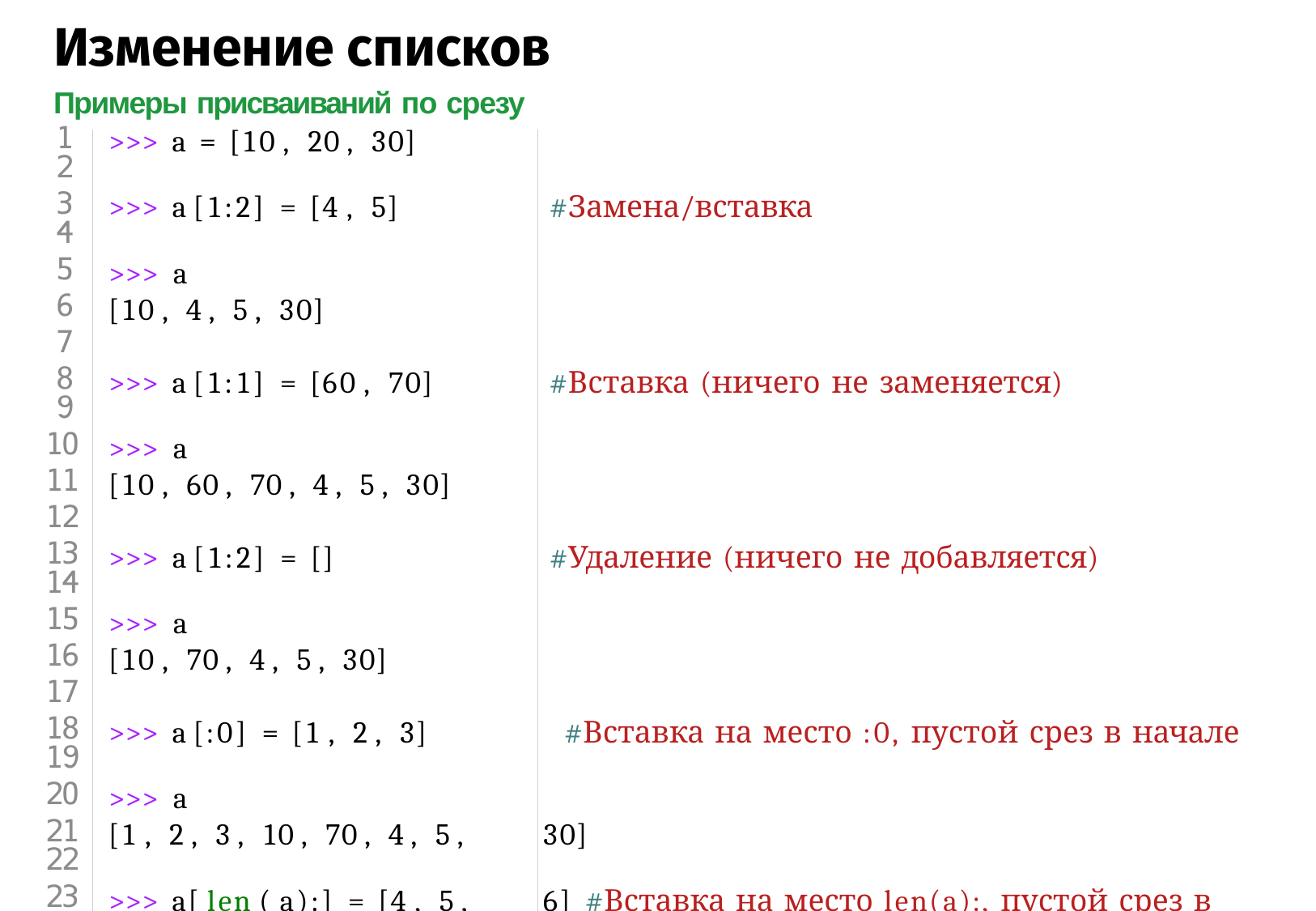

Изменение списков
Примеры присваиваний по срезу
| 1 | >>> a = [10 , 20 , 30] |  |
| --- | --- | --- |
| 2 |  |  |
| 3 | >>> a [1:2] = [4 , 5] | #Замена/вставка |
| 4 |  |  |
| 5 | >>> a |  |
| 6 | [10 , 4 , 5 , 30] |  |
| 7 |  |  |
| 8 | >>> a [1:1] = [60 , 70] | #Вставка (ничего не заменяется) |
| 9 |  |  |
| 10 | >>> a |  |
| 11 | [10 , 60 , 70 , 4 , 5 , 30] |  |
| 12 |  |  |
| 13 | >>> a [1:2] = [] | #Удаление (ничего не добавляется) |
| 14 |  |  |
| 15 | >>> a |  |
| 16 | [10 , 70 , 4 , 5 , 30] |  |
| 17 |  |  |
| 18 | >>> a [:0] = [1 , 2 , 3] | #Вставка на место :0, пустой срез в начале |
| 19 |  |  |
| 20 | >>> a |  |
| 21 | [1 , 2 , 3 , 10 , 70 , 4 , 5 , | 30] |
| 22 |  |  |
| 23 | >>> a[ len ( a):] = [4 , 5 , | 6] #Вставка на место len(a):, пустой срез в конце |
| 24 |  |  |
| 25 | >>> a |  |
| 26 | [1 , 2 , 3 , 10 , 70 , 4 , 5 , | 30 , 4 , 5 , 6] |
| 27 |  |  |